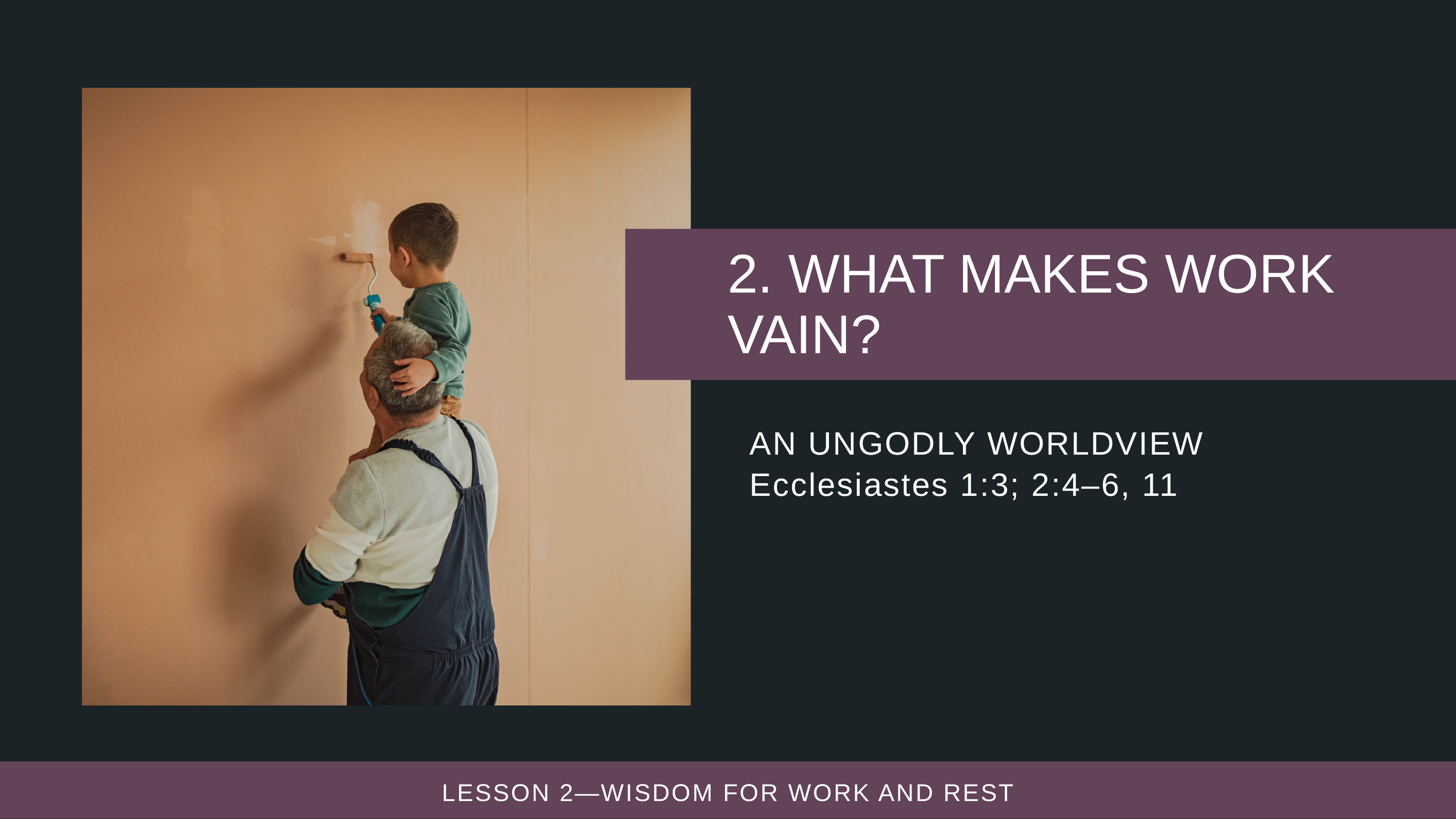

AN UNGODLY WORLDVIEW
Ecclesiastes 1:3; 2:4–6, 11